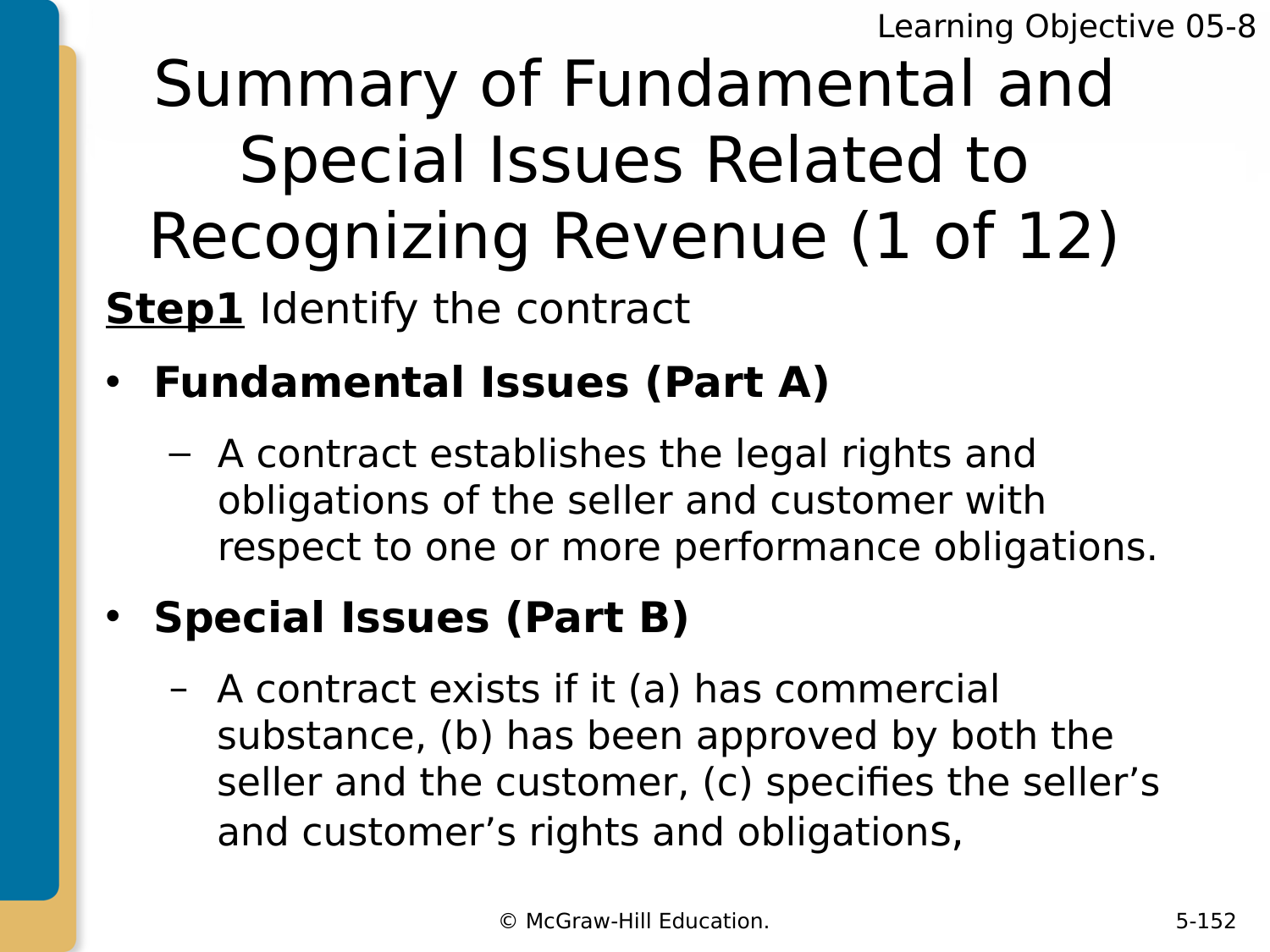

Learning Objective 05-8
# Summary of Fundamental and Special Issues Related to Recognizing Revenue (1 of 12)
Step1 Identify the contract
Fundamental Issues (Part A)
A contract establishes the legal rights and obligations of the seller and customer with respect to one or more performance obligations.
Special Issues (Part B)
A contract exists if it (a) has commercial substance, (b) has been approved by both the seller and the customer, (c) specifies the seller’s and customer’s rights and obligations,